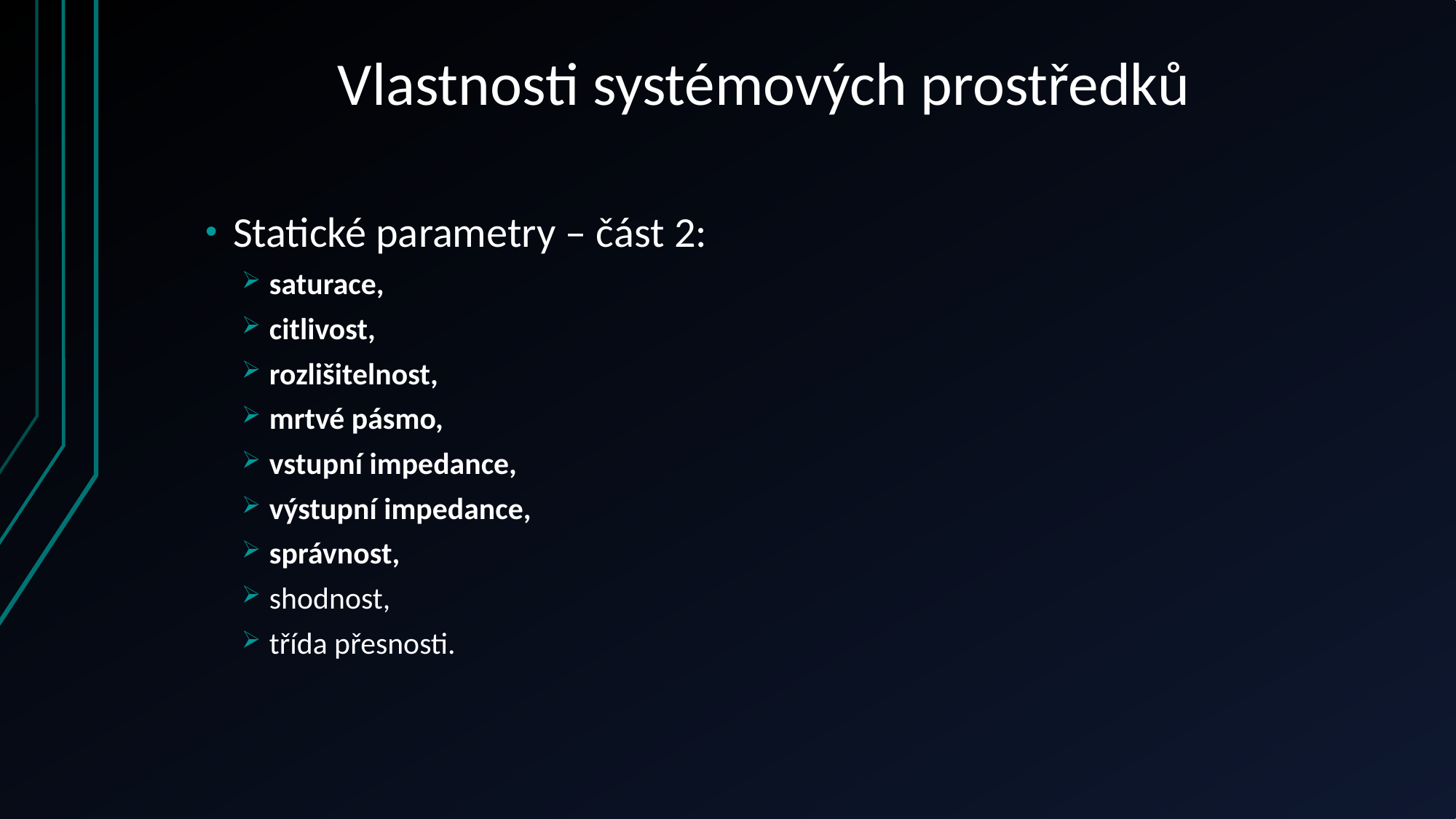

# Vlastnosti systémových prostředků
Statické parametry – část 2:
saturace,
citlivost,
rozlišitelnost,
mrtvé pásmo,
vstupní impedance,
výstupní impedance,
správnost,
shodnost,
třída přesnosti.